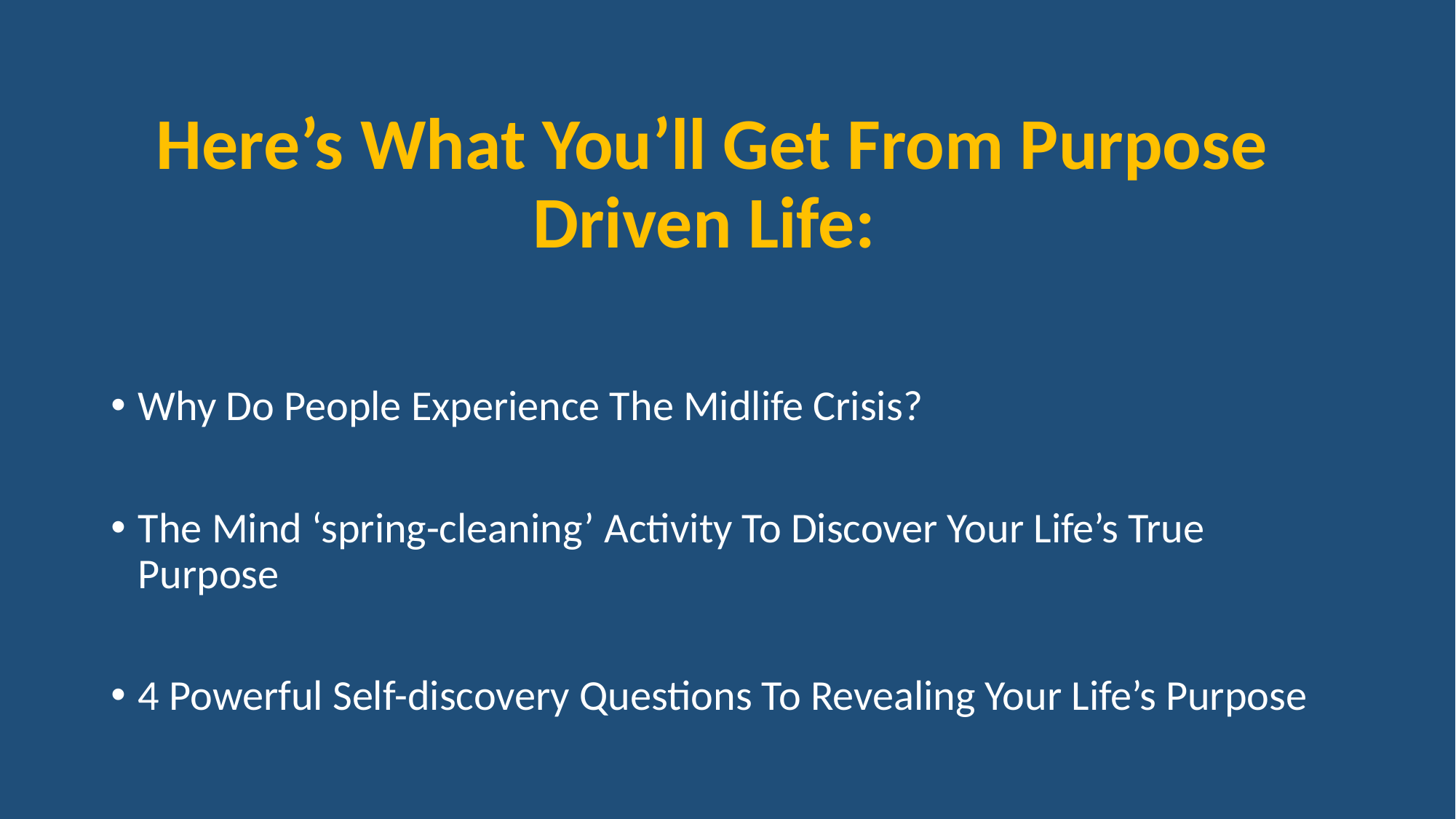

# Here’s What You’ll Get From Purpose Driven Life:
Why Do People Experience The Midlife Crisis?

The Mind ‘spring-cleaning’ Activity To Discover Your Life’s True Purpose

4 Powerful Self-discovery Questions To Revealing Your Life’s Purpose